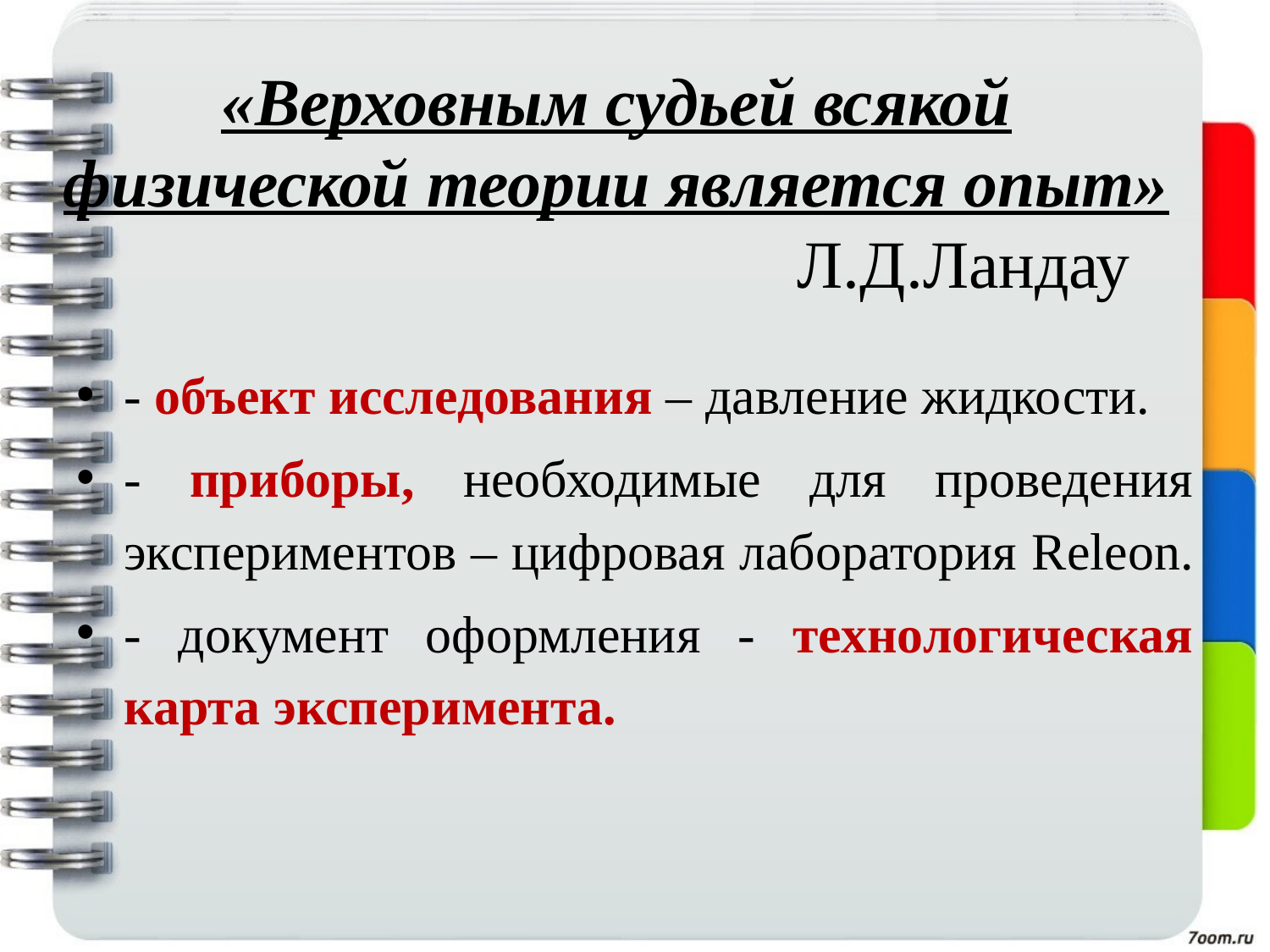

# «Верховным судьей всякой физической теории является опыт» Л.Д.Ландау
- объект исследования – давление жидкости.
- приборы, необходимые для проведения экспериментов – цифровая лаборатория Releon.
- документ оформления - технологическая карта эксперимента.